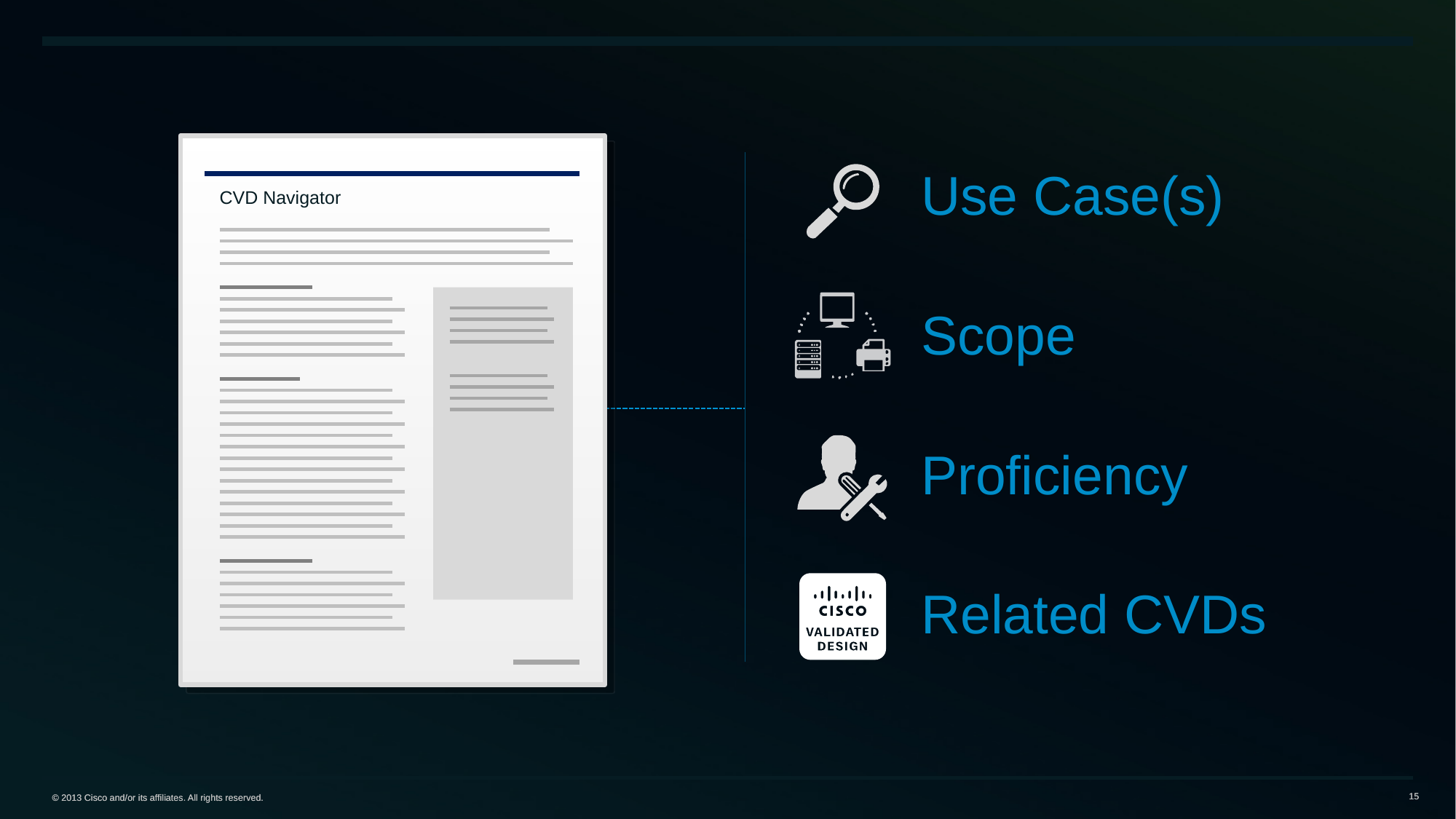

CVD Navigator

Use Case(s)

Scope

Proficiency

Related CVDs